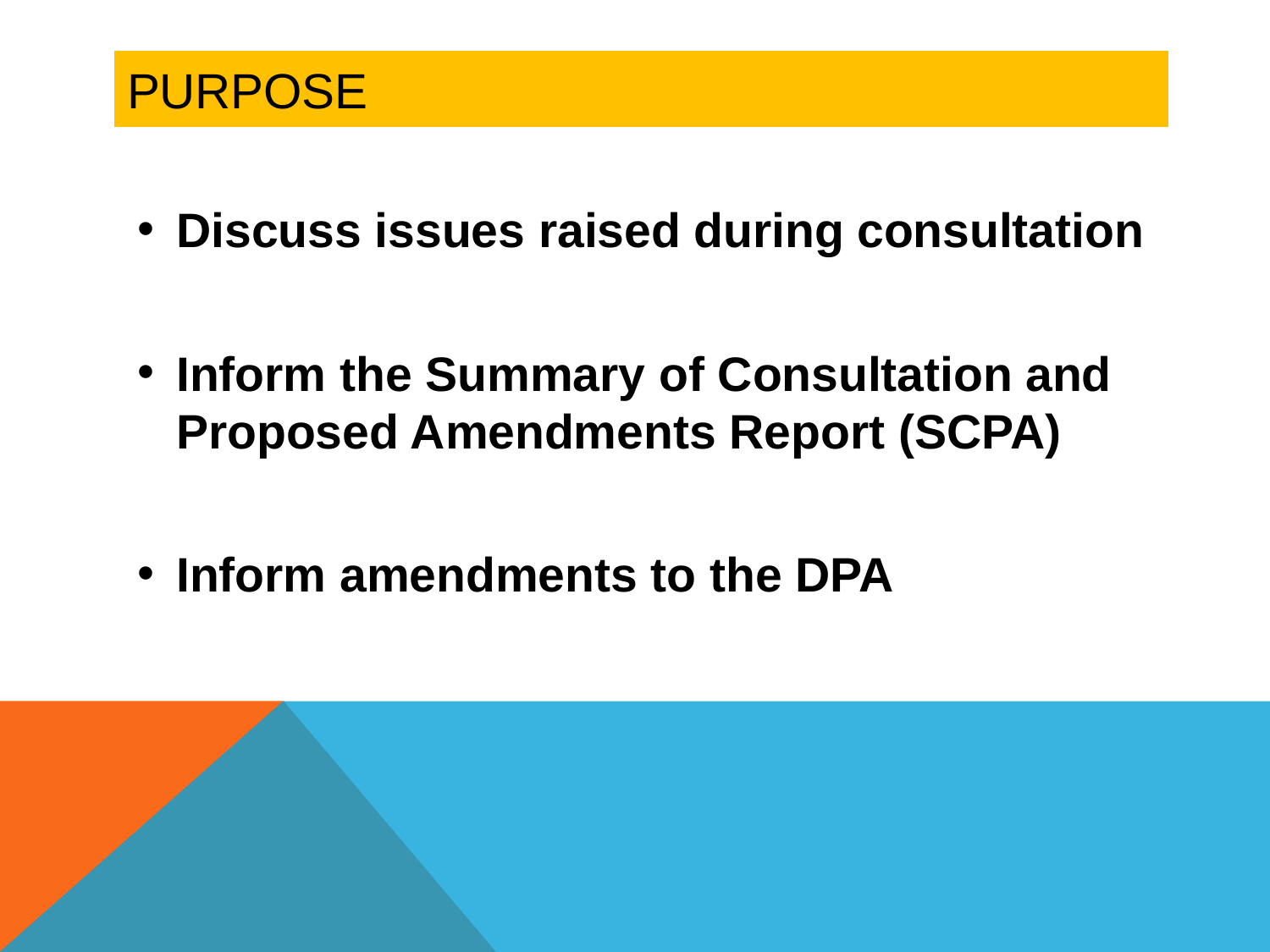

# Purpose

Discuss issues raised during consultation

Inform the Summary of Consultation and Proposed Amendments Report (SCPA)

Inform amendments to the DPA